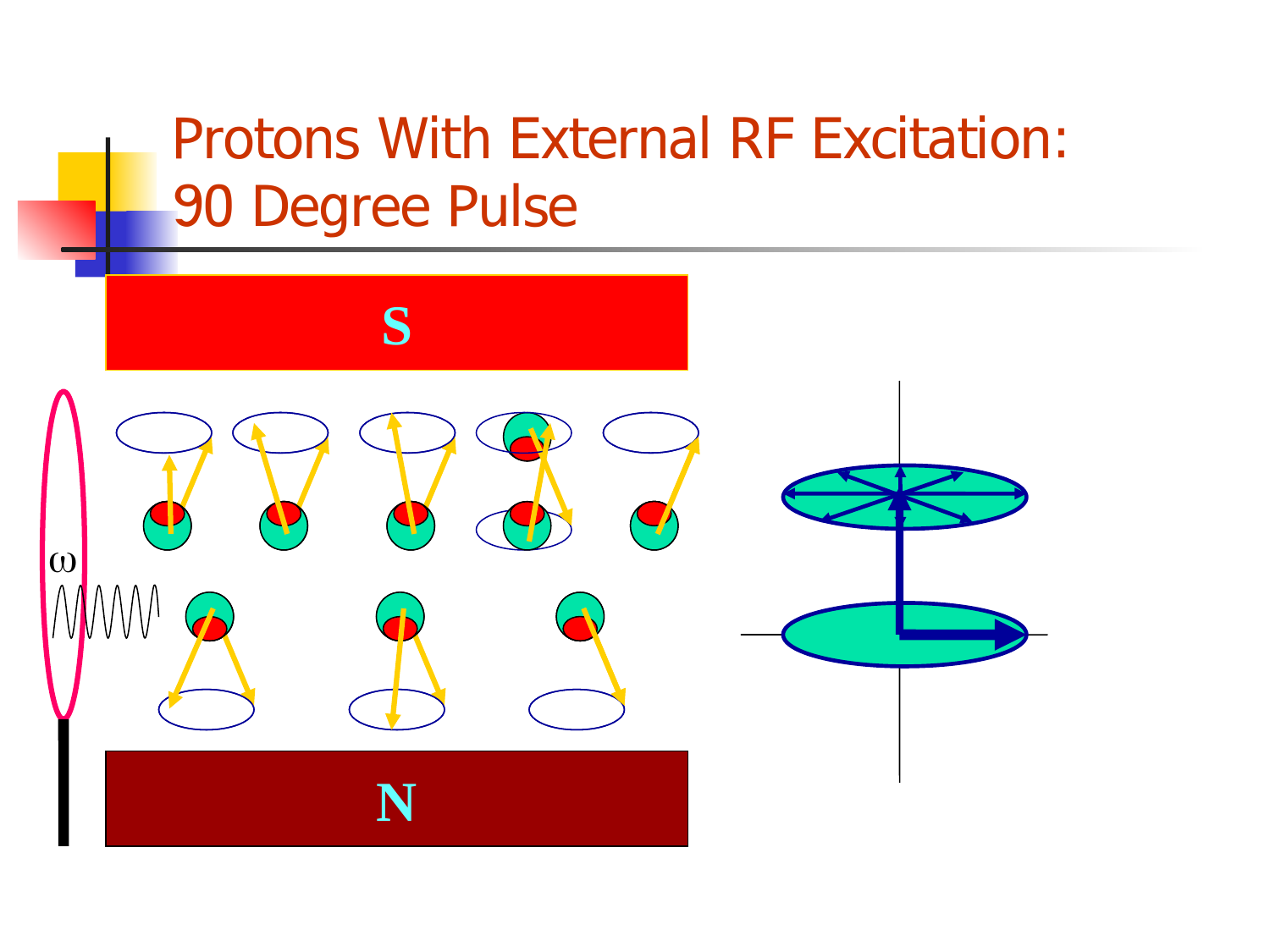

# Protons With External RF Excitation: 90 Degree Pulse
S

ω

N